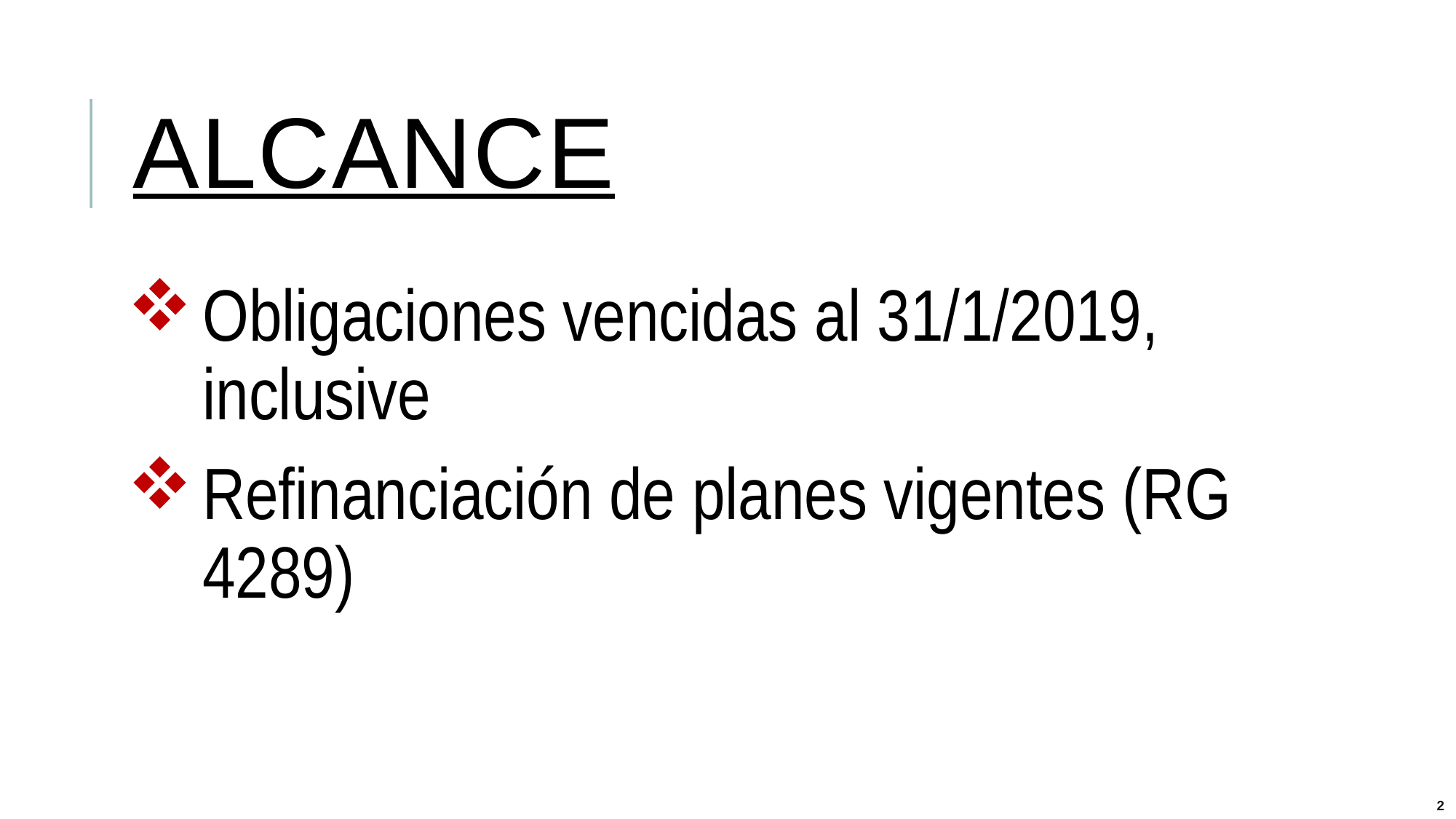

# ALCANCE
Obligaciones vencidas al 31/1/2019, inclusive
Refinanciación de planes vigentes (RG 4289)
2